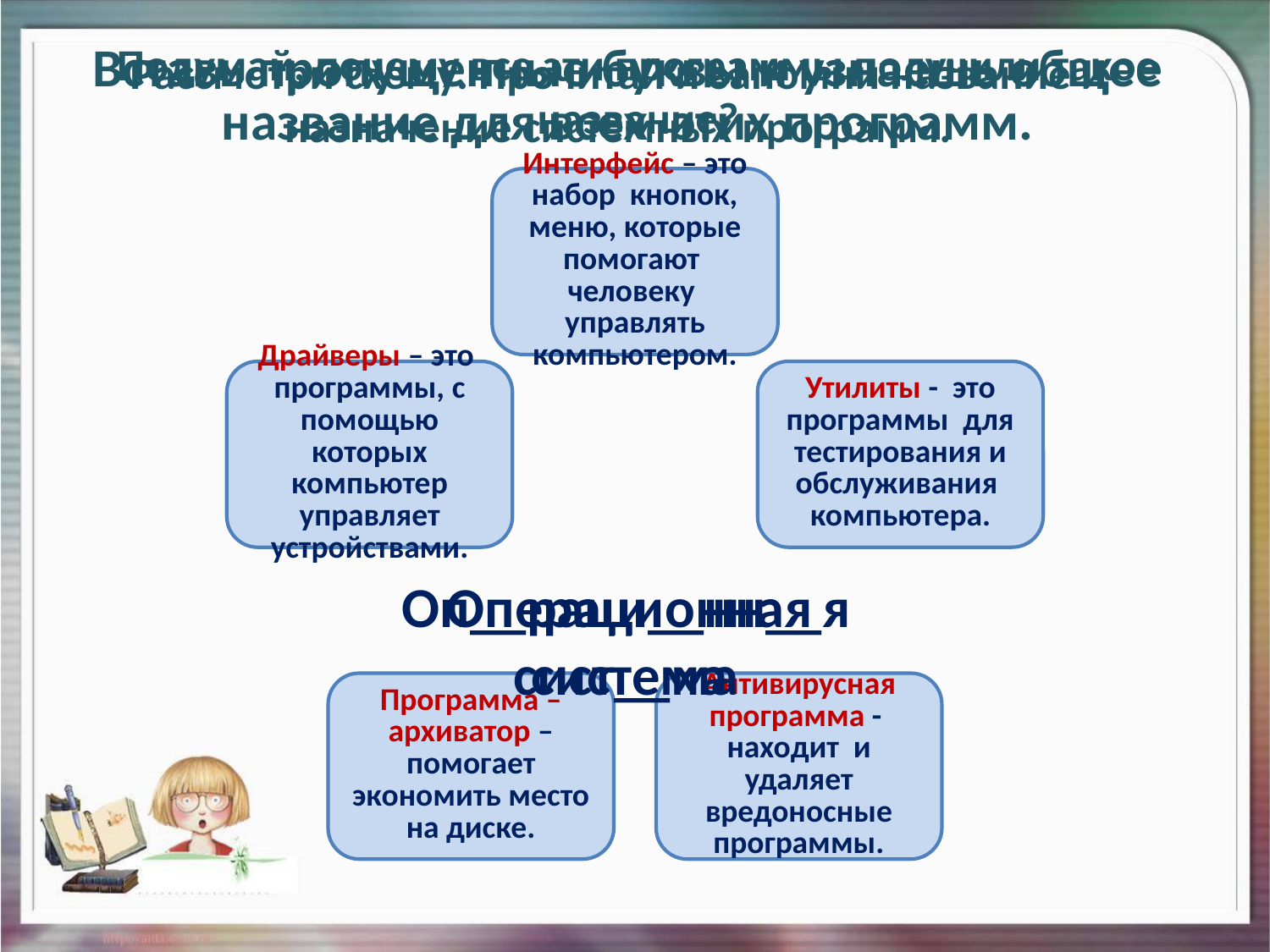

Подумай, почему все эти программы получили такое название?
# Рассмотри схему. Прочитай и запомни название и назначение системных программ.
Вставь пропущенные буквы и узнаешь общее название для всех  этих программ.
Интерфейс – это набор  кнопок, меню, которые помогают  человеку  управлять компьютером.
Утилиты -  это программы  для тестирования и обслуживания  компьютера.
Программа – архиватор – помогает экономить место на диске.
Драйверы – это  программы, с помощью которых компьютер управляет устройствами.
Оп__раци__нн__я
сист__ма
Операционная
система